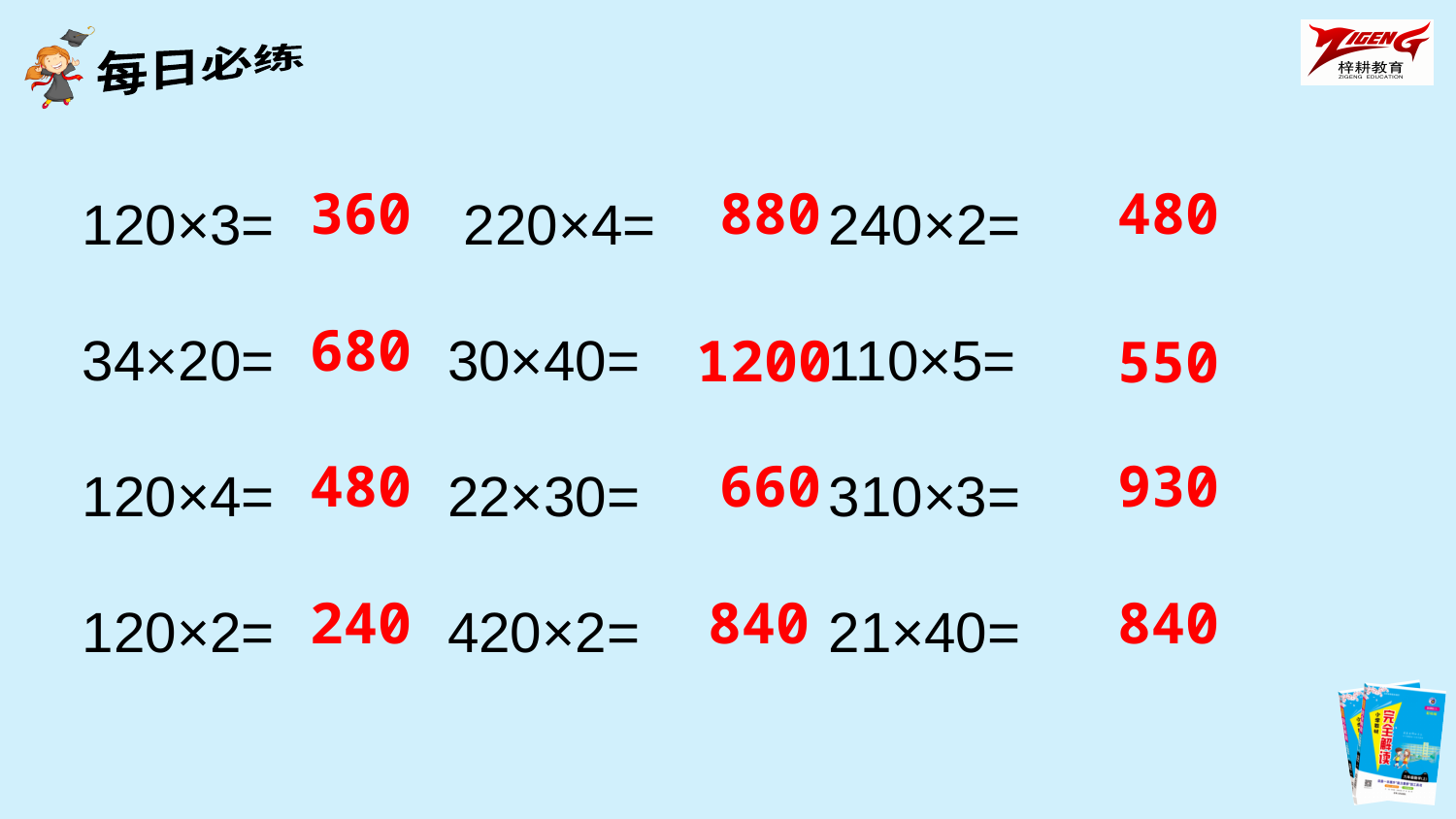

120×3=            220×4=           240×2=
34×20=           30×40=            110×5=
120×4=           22×30=            310×3=
120×2=           420×2=            21×40=
360
880
480
680
1200
550
480
660
930
240
840
840